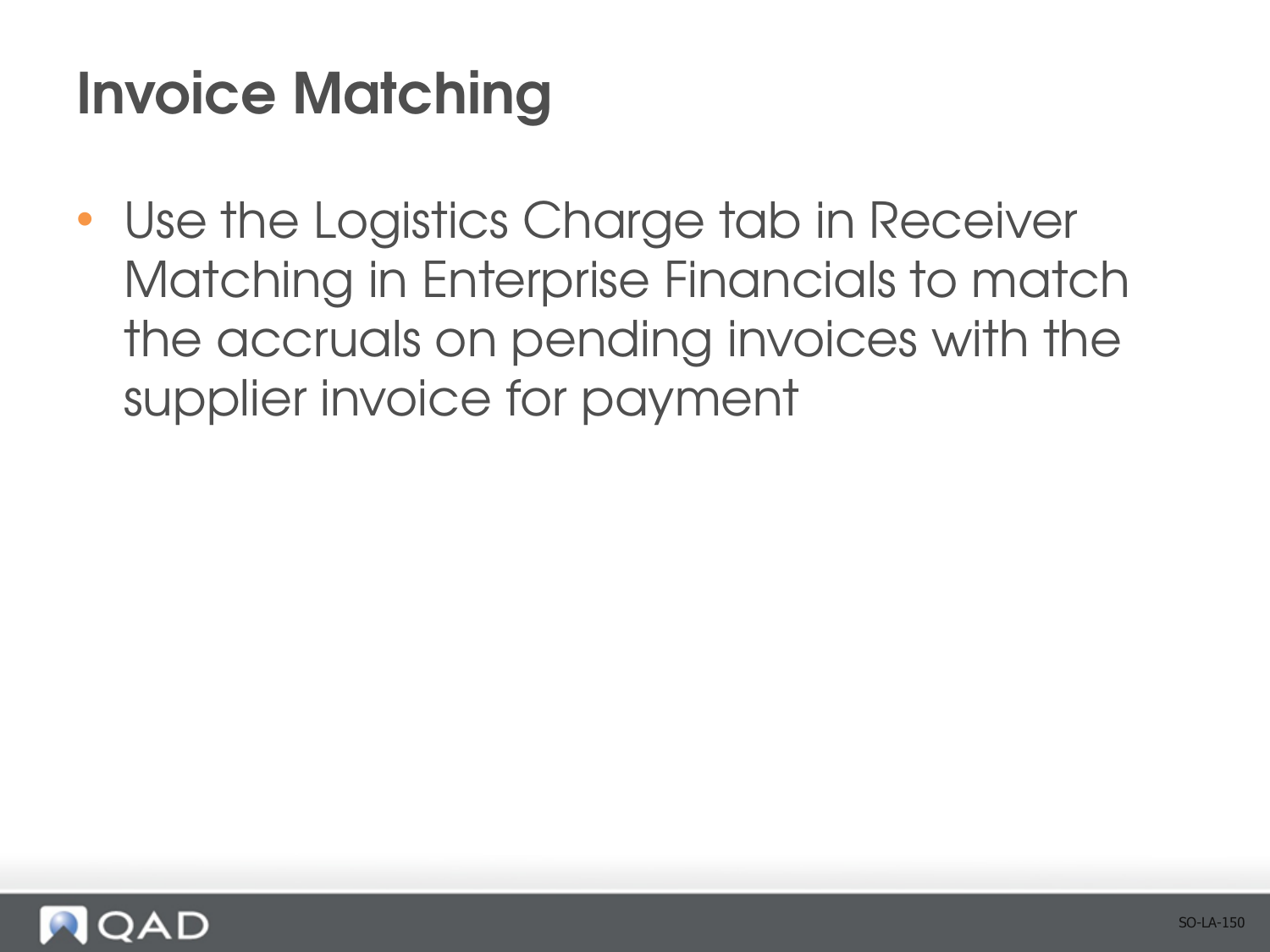

# Invoice Matching
Use the Logistics Charge tab in Receiver Matching in Enterprise Financials to match the accruals on pending invoices with the supplier invoice for payment
SO-LA-150